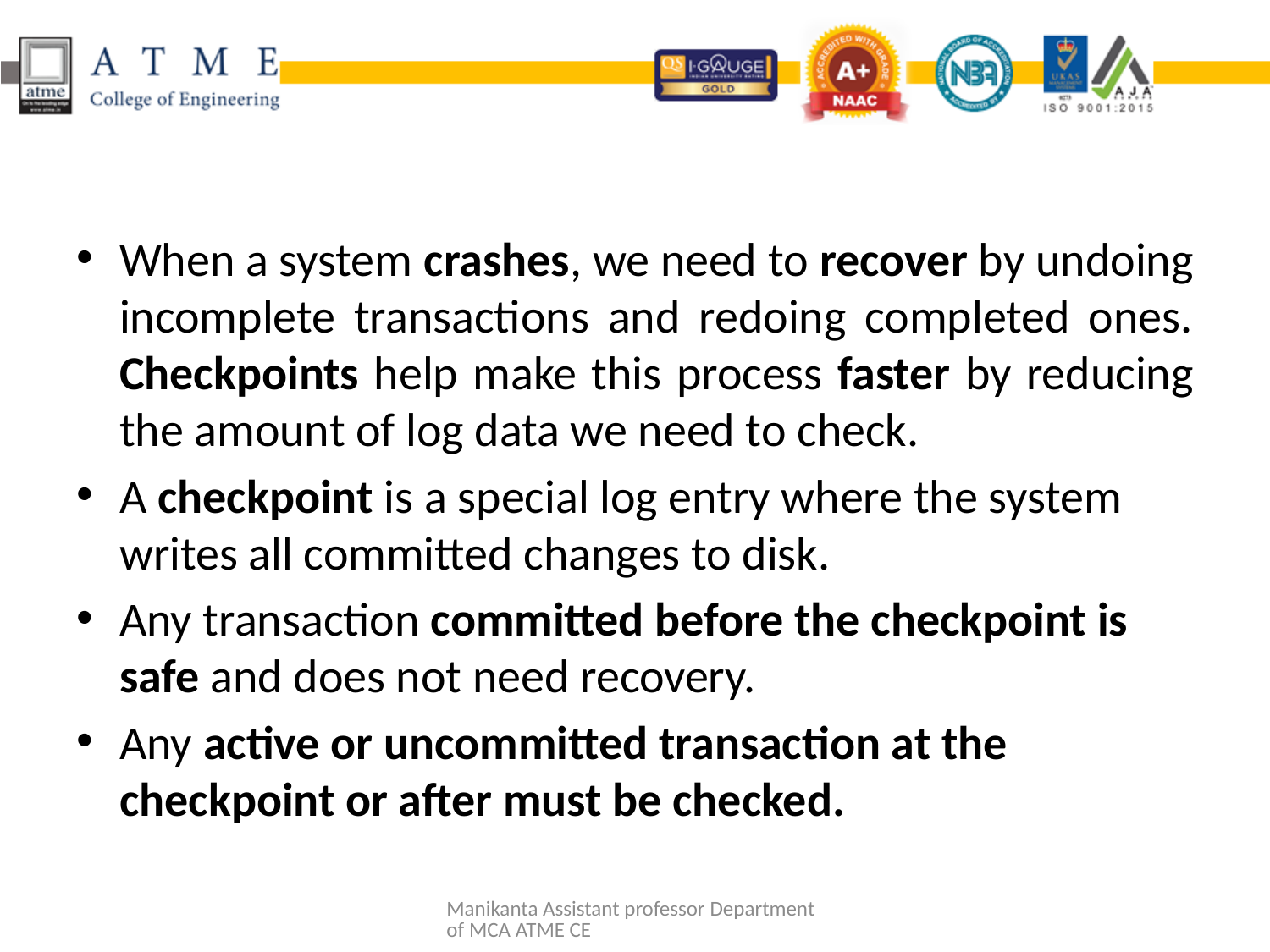

#
When a system crashes, we need to recover by undoing incomplete transactions and redoing completed ones. Checkpoints help make this process faster by reducing the amount of log data we need to check.
A checkpoint is a special log entry where the system writes all committed changes to disk.
Any transaction committed before the checkpoint is safe and does not need recovery.
Any active or uncommitted transaction at the checkpoint or after must be checked.

Manikanta Assistant professor Department of MCA ATME CE